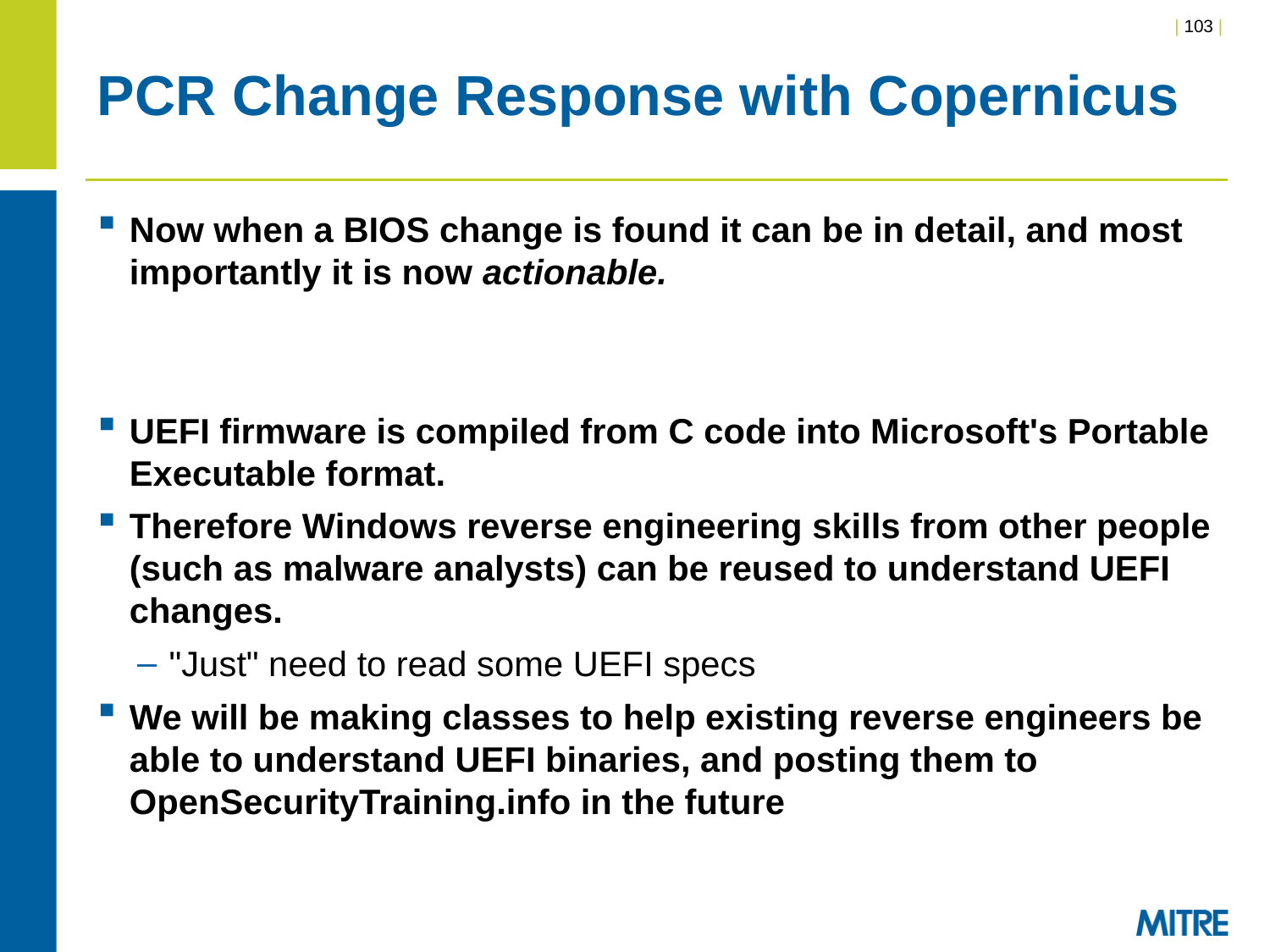

# PCR Change Response with Copernicus
Now when a BIOS change is found it can be in detail, and most importantly it is now actionable.

UEFI firmware is compiled from C code into Microsoft's Portable Executable format.
Therefore Windows reverse engineering skills from other people (such as malware analysts) can be reused to understand UEFI changes.
"Just" need to read some UEFI specs
We will be making classes to help existing reverse engineers be able to understand UEFI binaries, and posting them to OpenSecurityTraining.info in the future